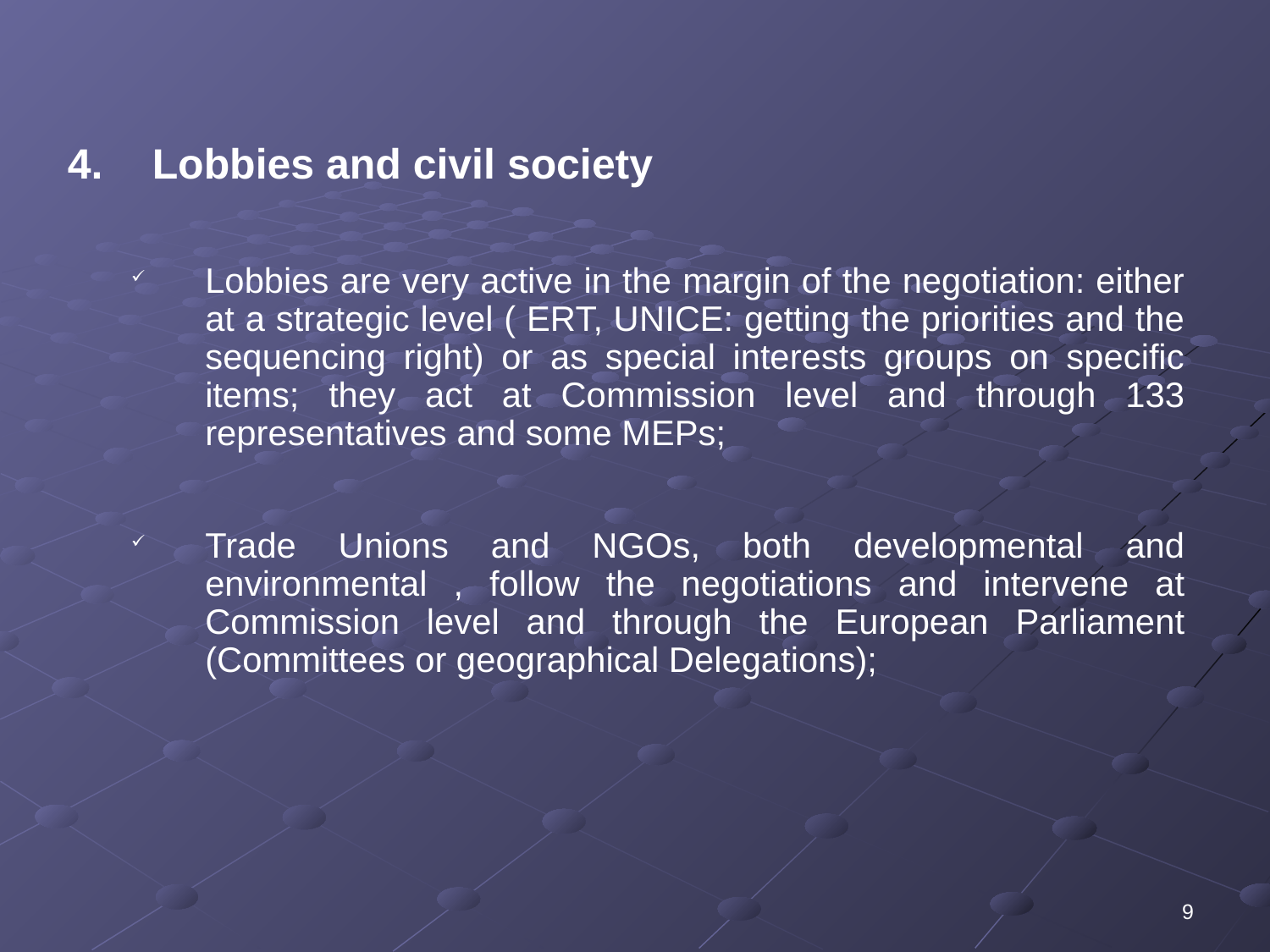

Lobbies and civil society

Lobbies are very active in the margin of the negotiation: either at a strategic level ( ERT, UNICE: getting the priorities and the sequencing right) or as special interests groups on specific items; they act at Commission level and through 133 representatives and some MEPs;

Trade Unions and NGOs, both developmental and environmental , follow the negotiations and intervene at Commission level and through the European Parliament (Committees or geographical Delegations);
9